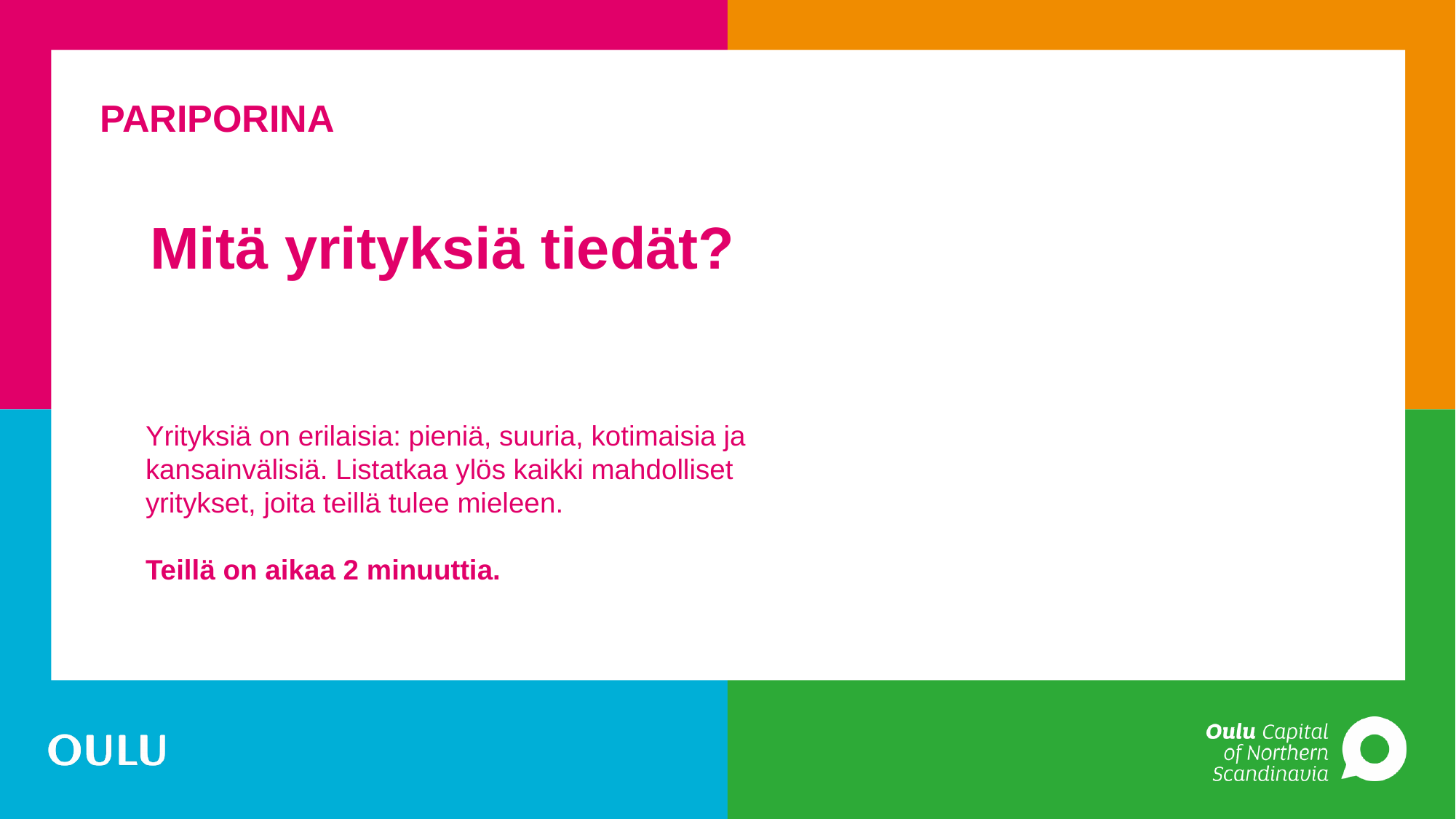

# PARIPORINA
Mitä yrityksiä tiedät?
Yrityksiä on erilaisia: pieniä, suuria, kotimaisia ja kansainvälisiä. Listatkaa ylös kaikki mahdolliset yritykset, joita teillä tulee mieleen.

Teillä on aikaa 2 minuuttia.